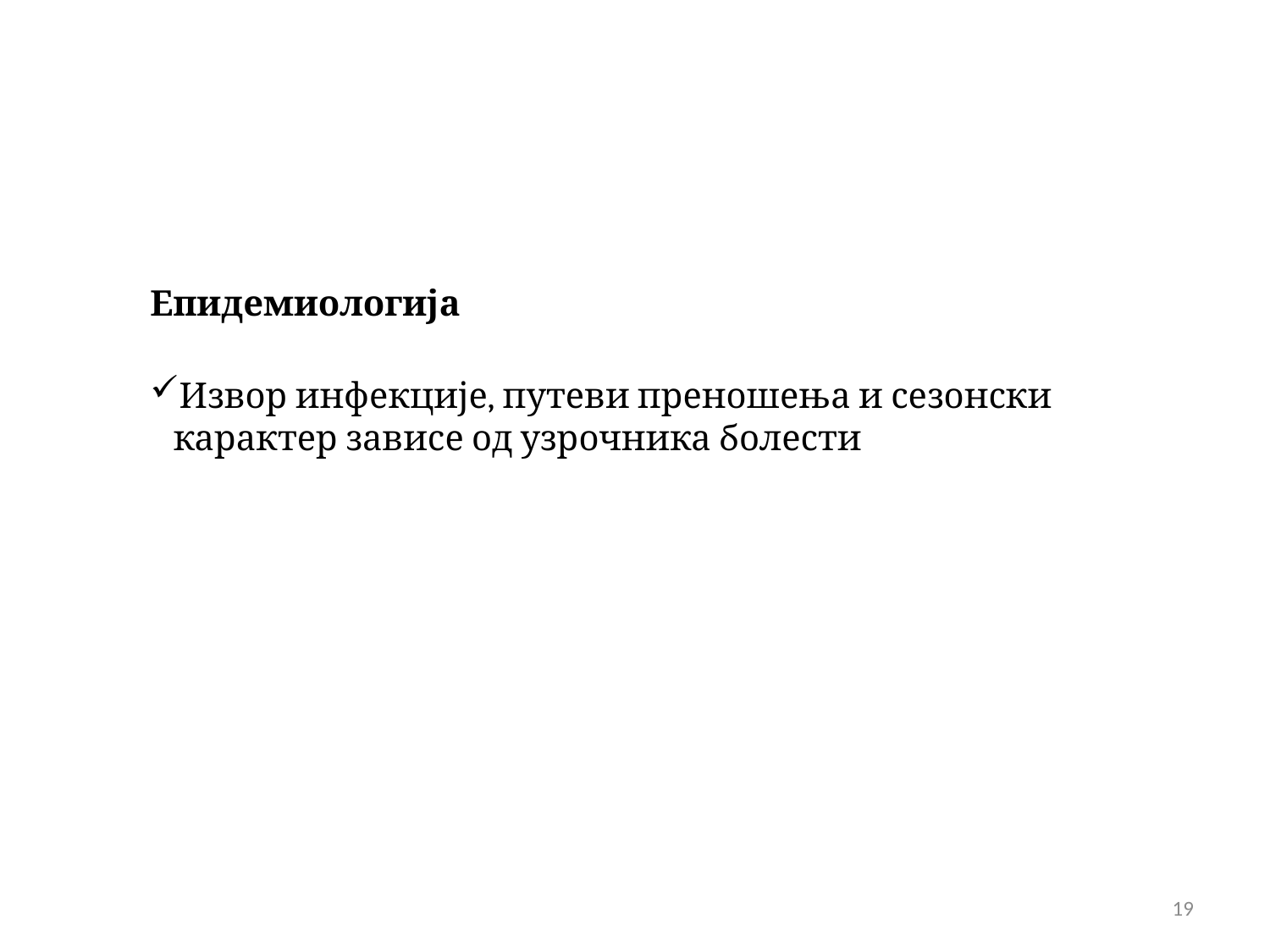

Епидемиологија

Извор инфекције, путеви преношења и сезонски карактер зависе од узрочника болести
19